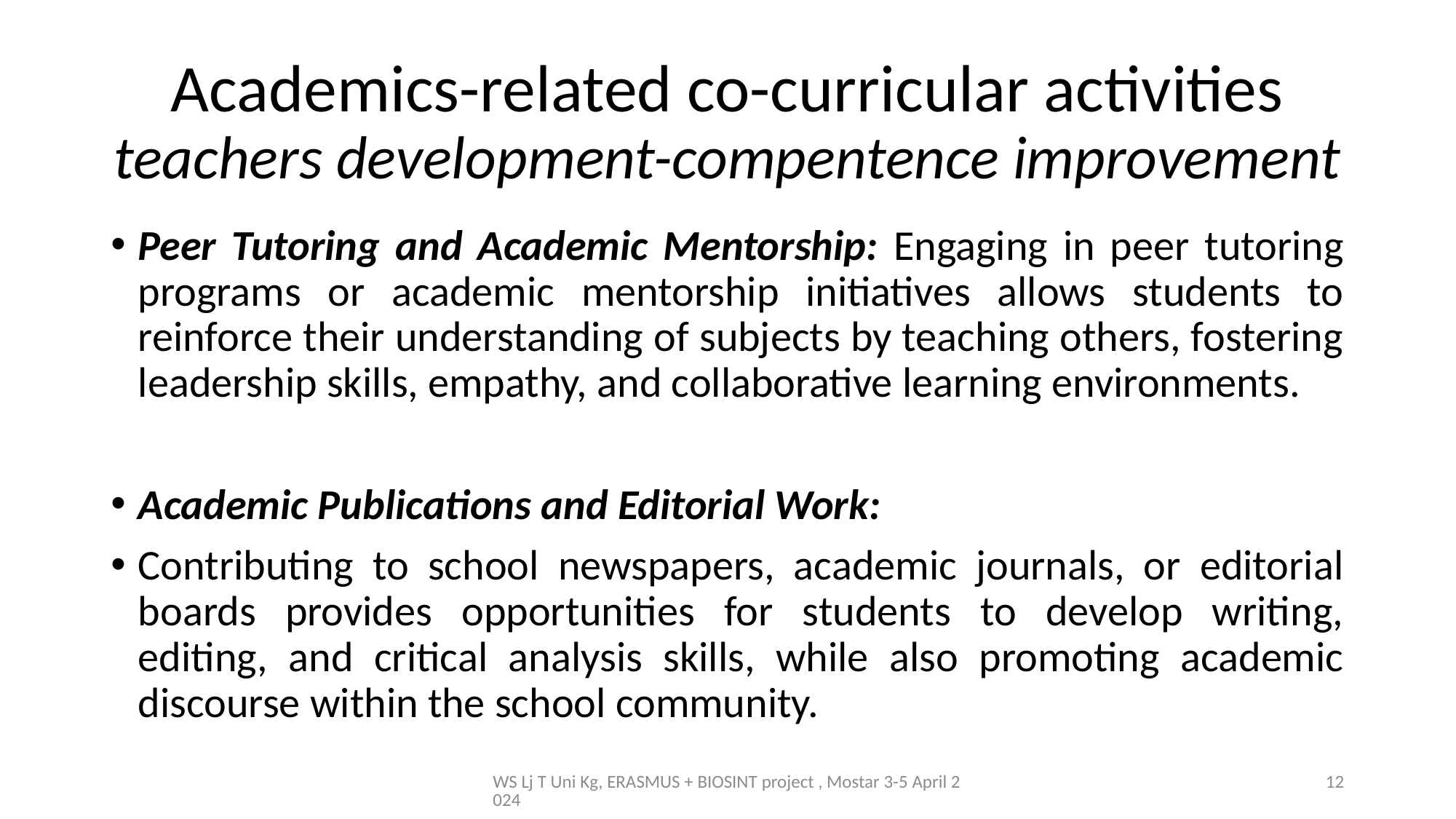

# Academics-related co-curricular activities teachers development-compentence improvement
Peer Tutoring and Academic Mentorship: Engaging in peer tutoring programs or academic mentorship initiatives allows students to reinforce their understanding of subjects by teaching others, fostering leadership skills, empathy, and collaborative learning environments.

Academic Publications and Editorial Work:
Contributing to school newspapers, academic journals, or editorial boards provides opportunities for students to develop writing, editing, and critical analysis skills, while also promoting academic discourse within the school community.

WS Lj T Uni Kg, ERASMUS + BIOSINT project , Mostar 3-5 April 2024
12